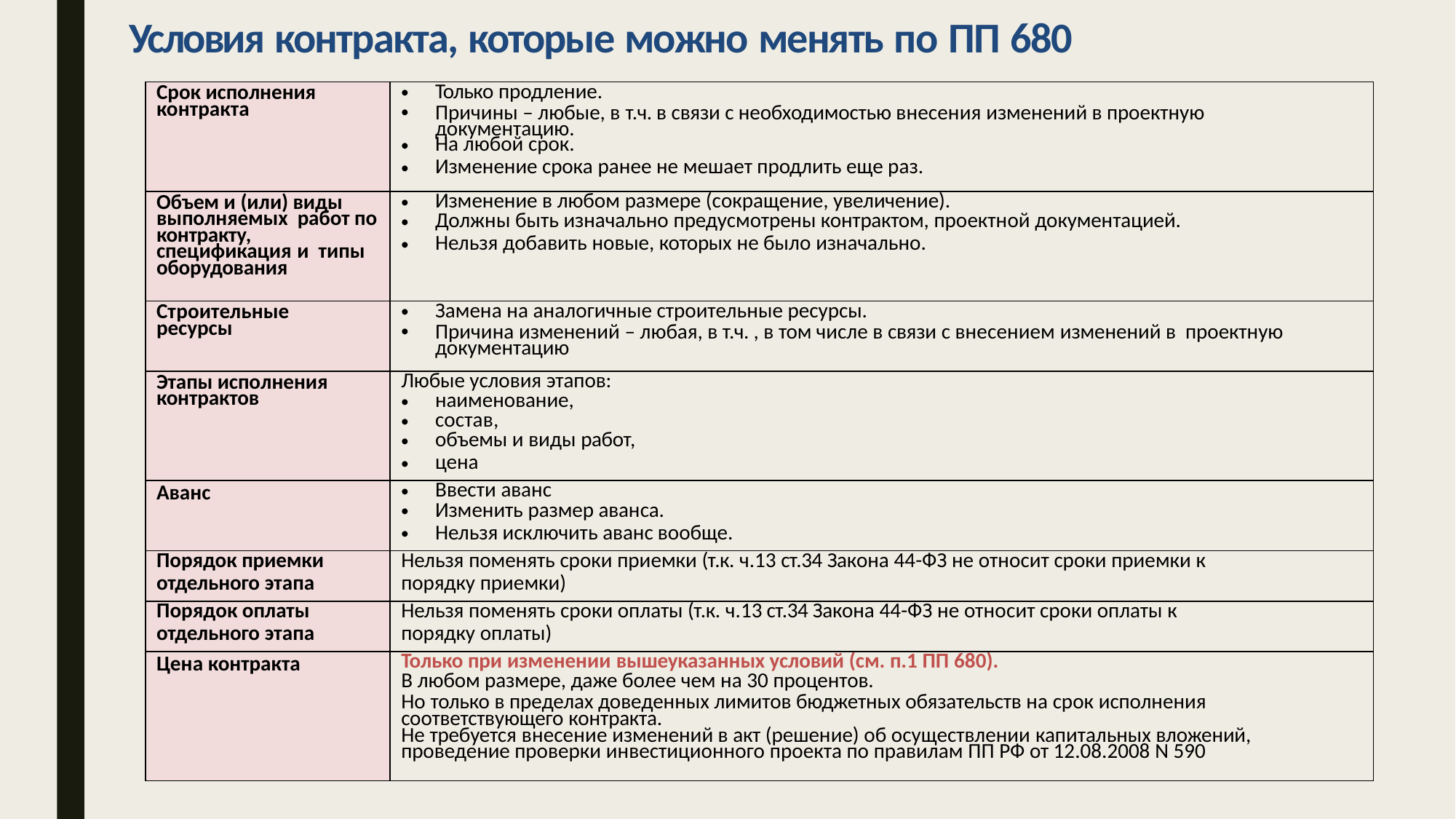

# Условия контракта, которые можно менять по ПП 680
| Срок исполнения контракта | Только продление. Причины – любые, в т.ч. в связи с необходимостью внесения изменений в проектную документацию. На любой срок. Изменение срока ранее не мешает продлить еще раз. |
| --- | --- |
| Объем и (или) виды выполняемых работ по контракту, спецификация и типы оборудования | Изменение в любом размере (сокращение, увеличение). Должны быть изначально предусмотрены контрактом, проектной документацией. Нельзя добавить новые, которых не было изначально. |
| Строительные ресурсы | Замена на аналогичные строительные ресурсы. Причина изменений – любая, в т.ч. , в том числе в связи с внесением изменений в проектную документацию |
| Этапы исполнения контрактов | Любые условия этапов: наименование, состав, объемы и виды работ, цена |
| Аванс | Ввести аванс Изменить размер аванса. Нельзя исключить аванс вообще. |
| Порядок приемки отдельного этапа | Нельзя поменять сроки приемки (т.к. ч.13 ст.34 Закона 44-ФЗ не относит сроки приемки к порядку приемки) |
| Порядок оплаты отдельного этапа | Нельзя поменять сроки оплаты (т.к. ч.13 ст.34 Закона 44-ФЗ не относит сроки оплаты к порядку оплаты) |
| Цена контракта | Только при изменении вышеуказанных условий (см. п.1 ПП 680). В любом размере, даже более чем на 30 процентов. Но только в пределах доведенных лимитов бюджетных обязательств на срок исполнения соответствующего контракта. Не требуется внесение изменений в акт (решение) об осуществлении капитальных вложений, проведение проверки инвестиционного проекта по правилам ПП РФ от 12.08.2008 N 590 |